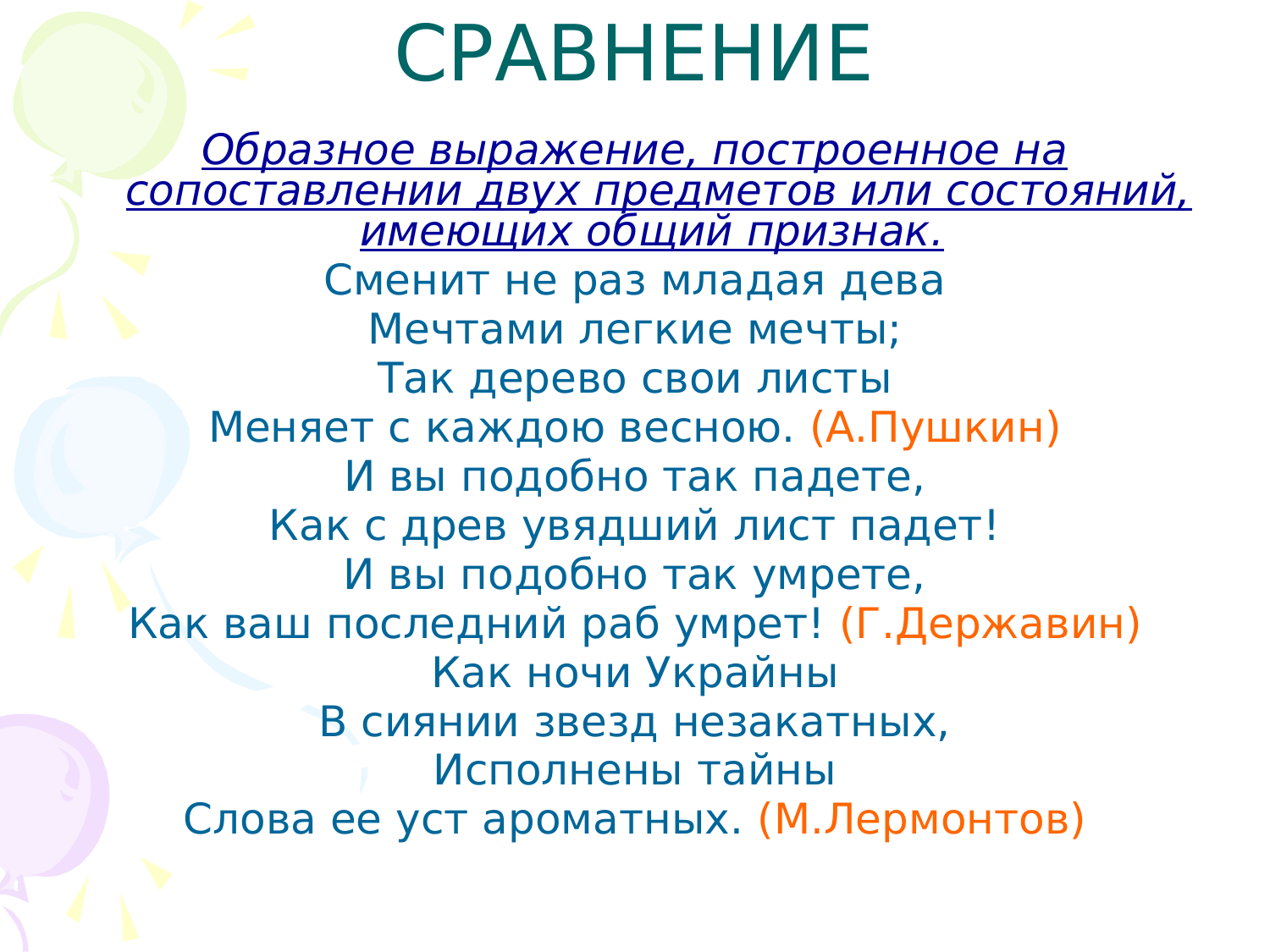

# СРАВНЕНИЕ
Образное выражение, построенное на сопоставлении двух предметов или состояний, имеющих общий признак.
Сменит не раз младая дева
Мечтами легкие мечты;
Так дерево свои листы
Меняет с каждою весною. (А.Пушкин)
И вы подобно так падете,
Как с древ увядший лист падет!
И вы подобно так умрете,
Как ваш последний раб умрет! (Г.Державин)
Как ночи Украйны
В сиянии звезд незакатных,
Исполнены тайны
Слова ее уст ароматных. (М.Лермонтов)